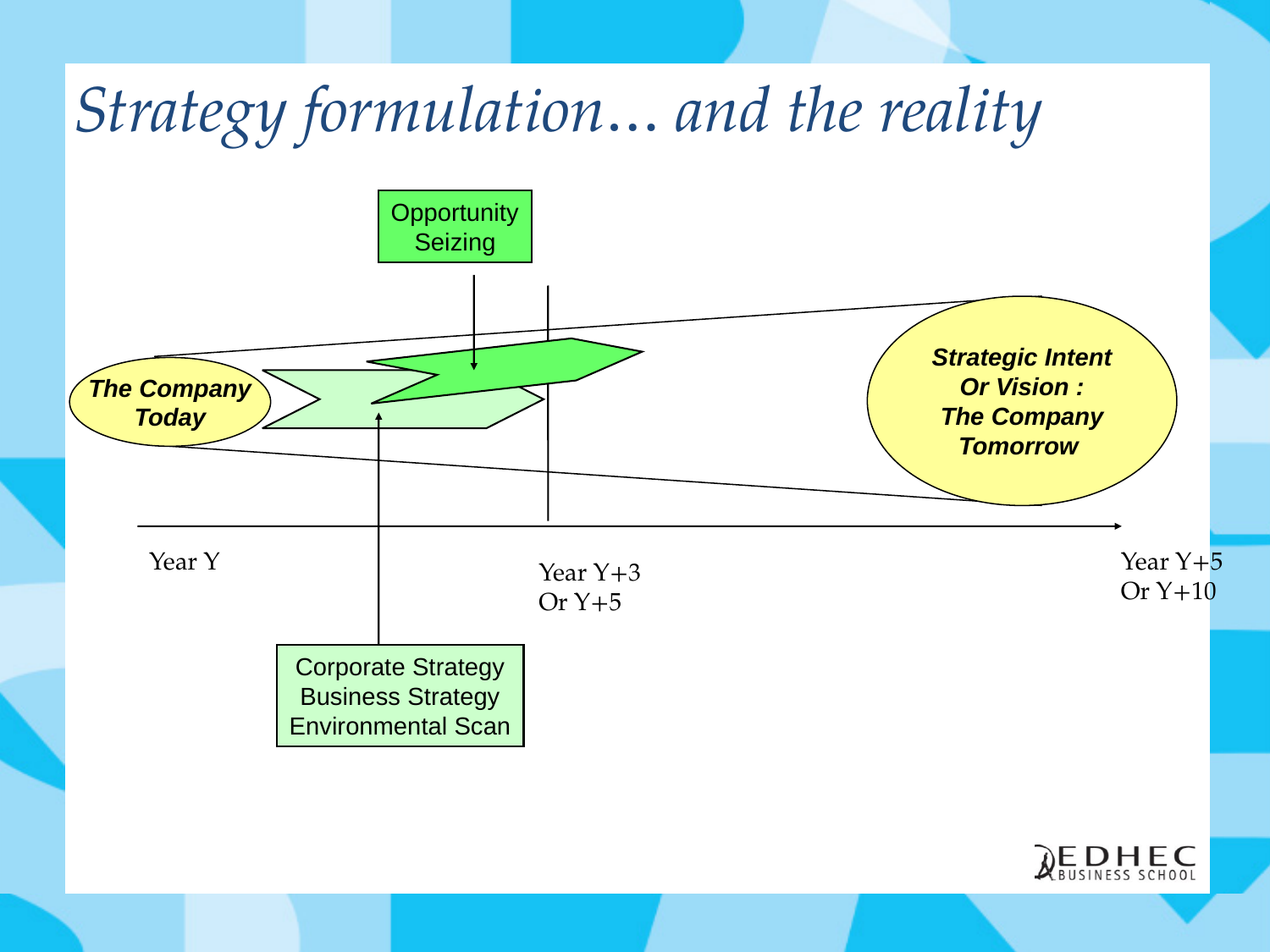

Strategy formulation… and the reality
Opportunity
Seizing

Strategic Intent
Or Vision :
The Company
Tomorrow

The Company
Today

Year Y
Year Y+5
Or Y+10
Year Y+3
Or Y+5
Corporate Strategy
Business Strategy
Environmental Scan